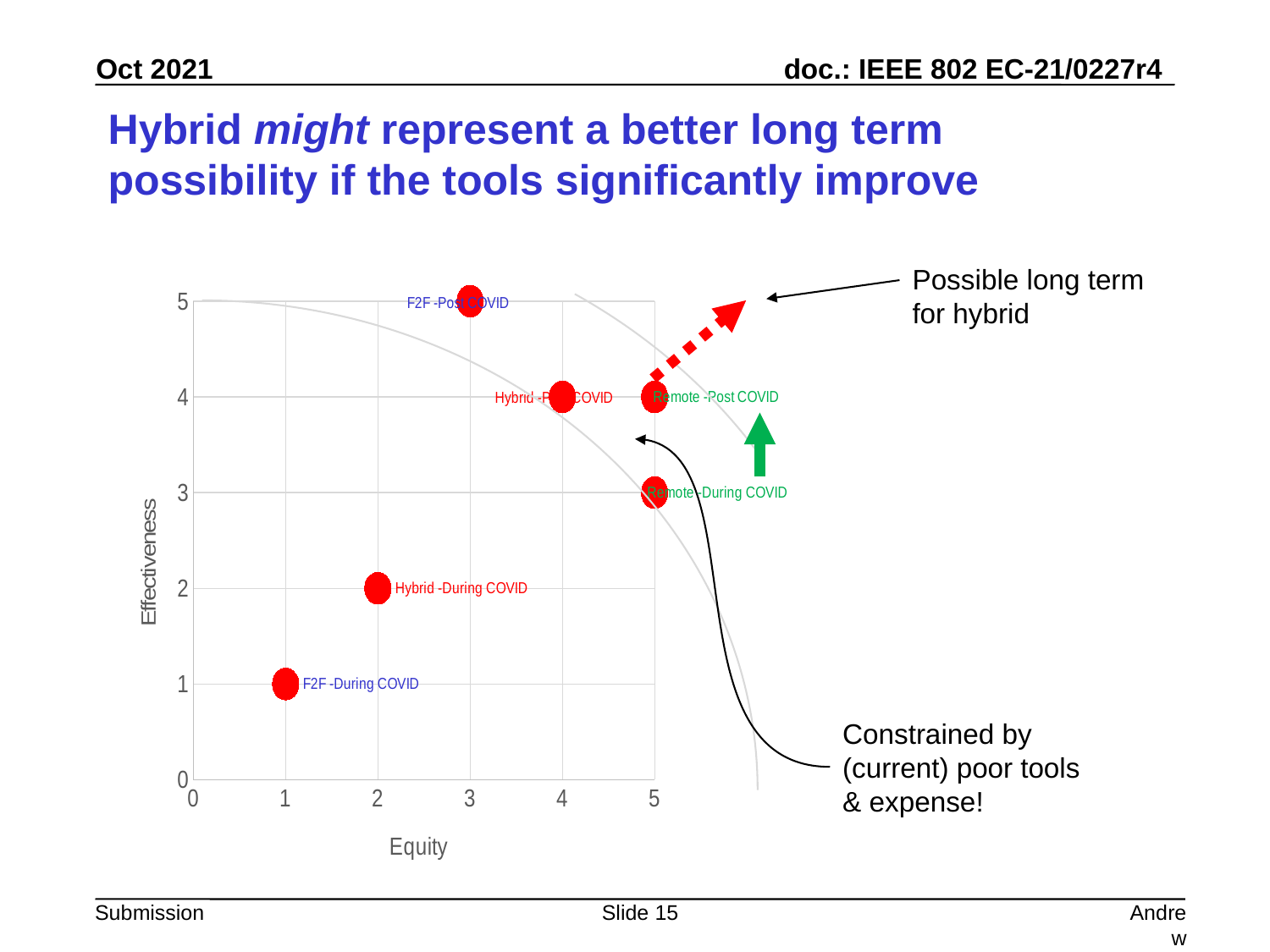

# Hybrid might represent a better long term possibility if the tools significantly improve

### Chart

| Category | Effectiveness |
|---|---|
Possible long term for hybrid
Constrained by (current) poor tools
& expense!
Slide 15
Andrew Myles, Cisco